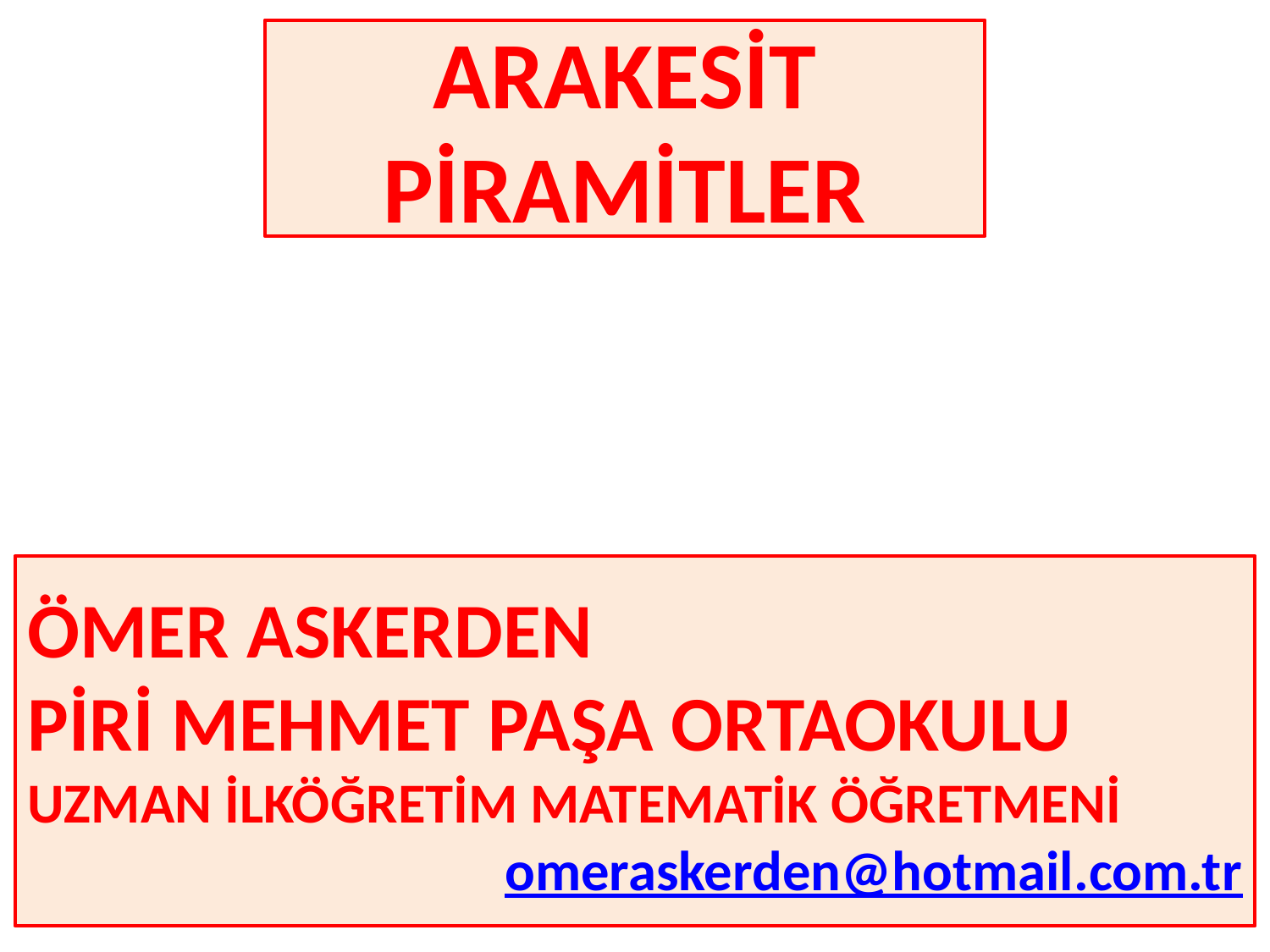

ARAKESİT
PİRAMİTLER
ÖMER ASKERDEN
PİRİ MEHMET PAŞA ORTAOKULU
UZMAN İLKÖĞRETİM MATEMATİK ÖĞRETMENİ
			omeraskerden@hotmail.com.tr